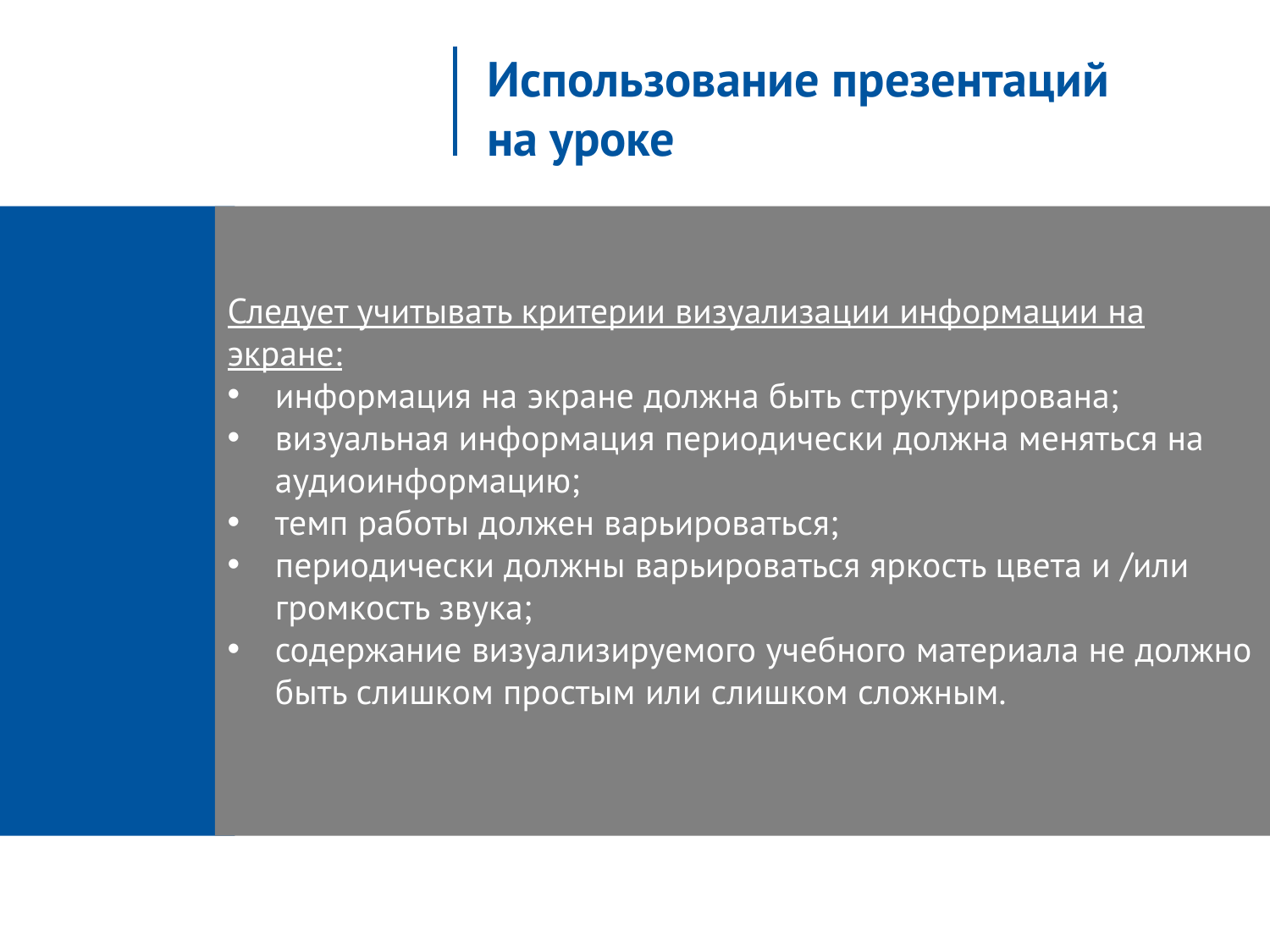

Использование презентаций
на уроке

Следует учитывать критерии визуализации информации на экране:
информация на экране должна быть структурирована;
визуальная информация периодически должна меняться на аудиоинформацию;
темп работы должен варьироваться;
периодически должны варьироваться яркость цвета и /или громкость звука;
содержание визуализируемого учебного материала не должно быть слишком простым или слишком сложным.